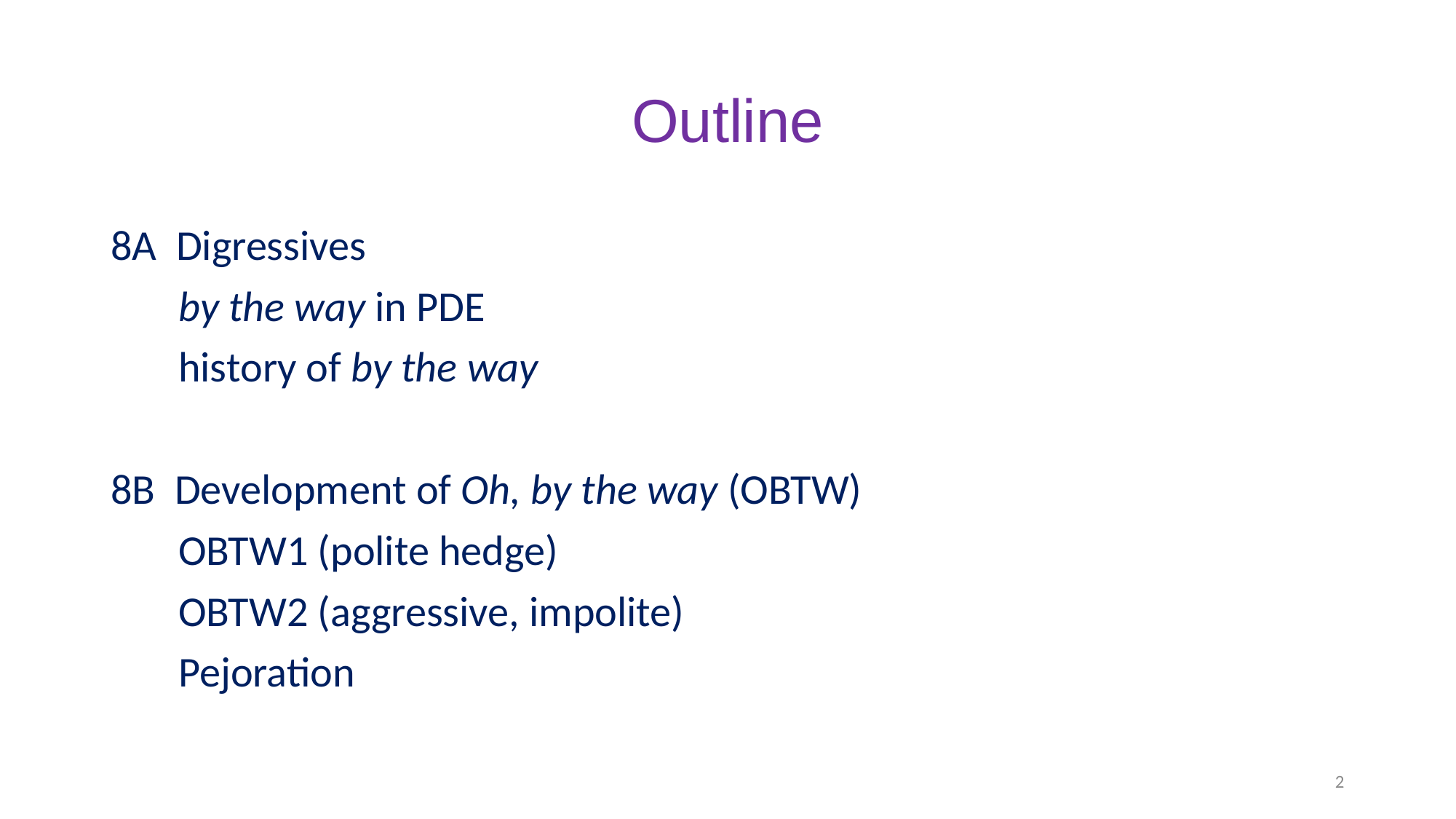

# Outline
8A  Digressives
       by the way in PDE
       history of by the way

8B  Development of Oh, by the way (OBTW)
       OBTW1 (polite hedge)
       OBTW2 (aggressive, impolite)
       Pejoration

2